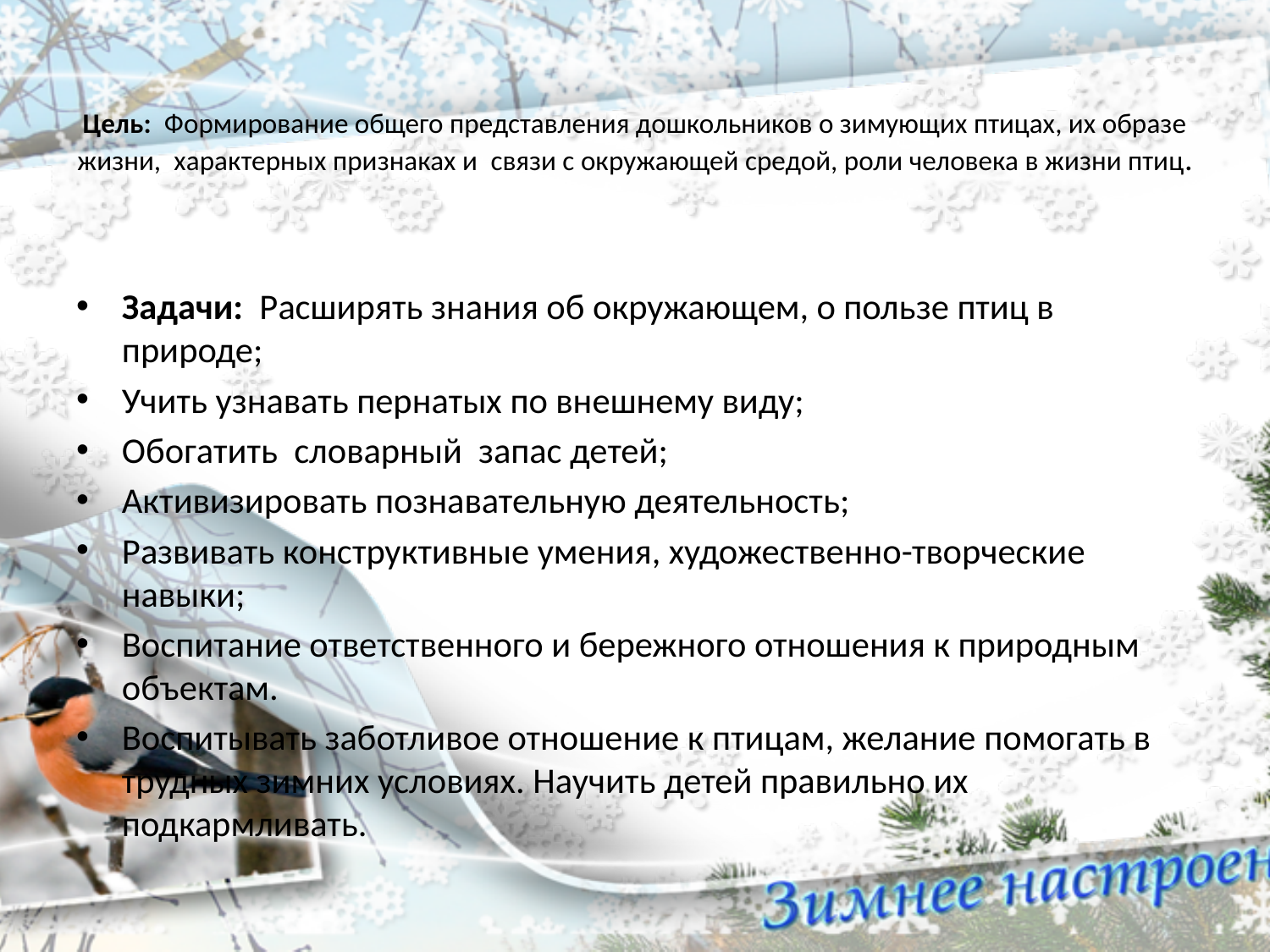

# Цель:  Формирование общего представления дошкольников о зимующих птицах, их образе жизни,  характерных признаках и  связи с окружающей средой, роли человека в жизни птиц.
Задачи:  Расширять знания об окружающем, о пользе птиц в природе;
Учить узнавать пернатых по внешнему виду;
Обогатить  словарный  запас детей;
Активизировать познавательную деятельность;
Развивать конструктивные умения, художественно-творческие навыки;
Воспитание ответственного и бережного отношения к природным объектам.
Воспитывать заботливое отношение к птицам, желание помогать в трудных зимних условиях. Научить детей правильно их подкармливать.